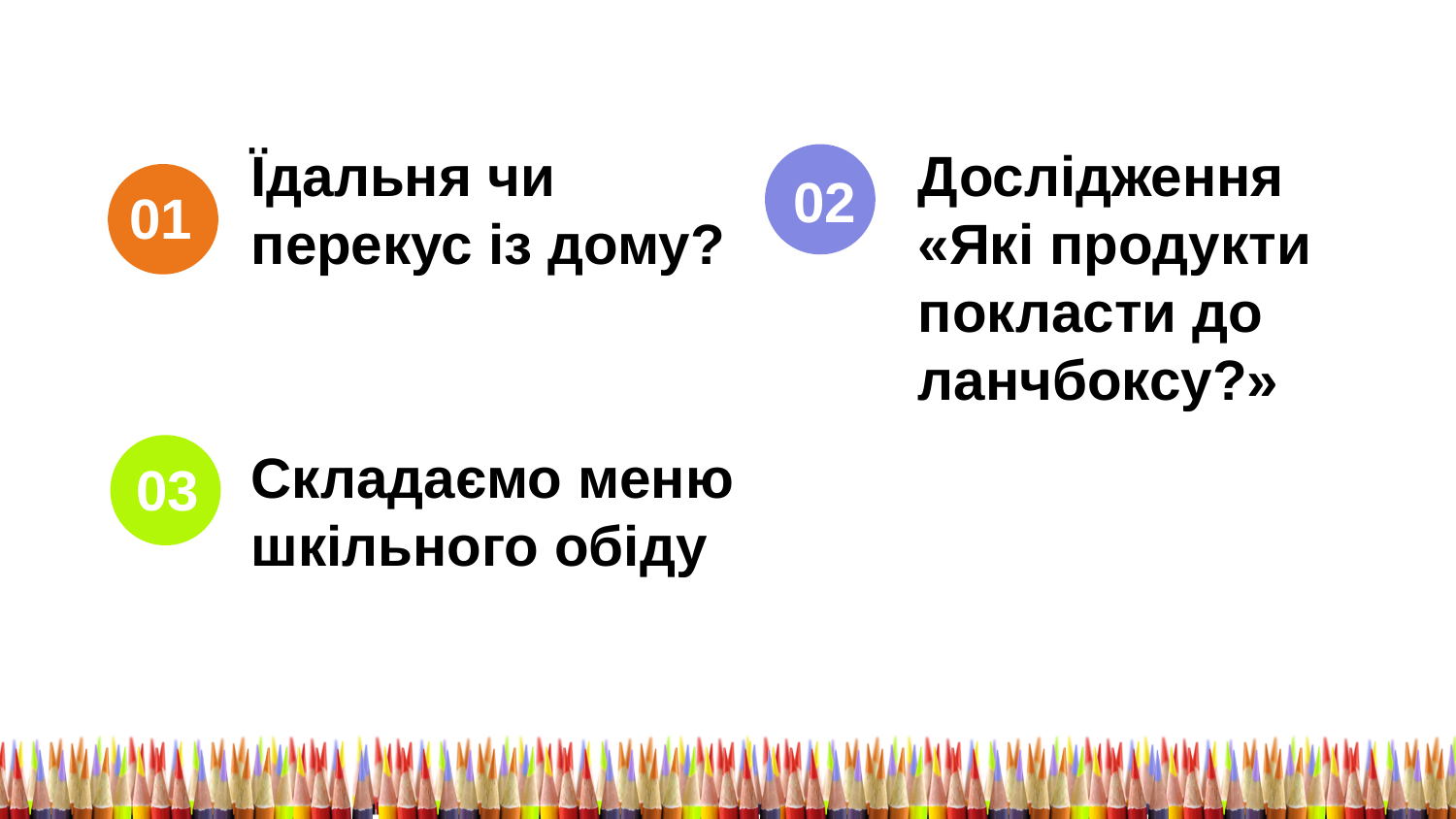

Їдальня чи
перекус із дому?
Дослідження
«Які продукти
покласти до
ланчбоксу?»

02
01
Складаємо меню шкільного обіду

03